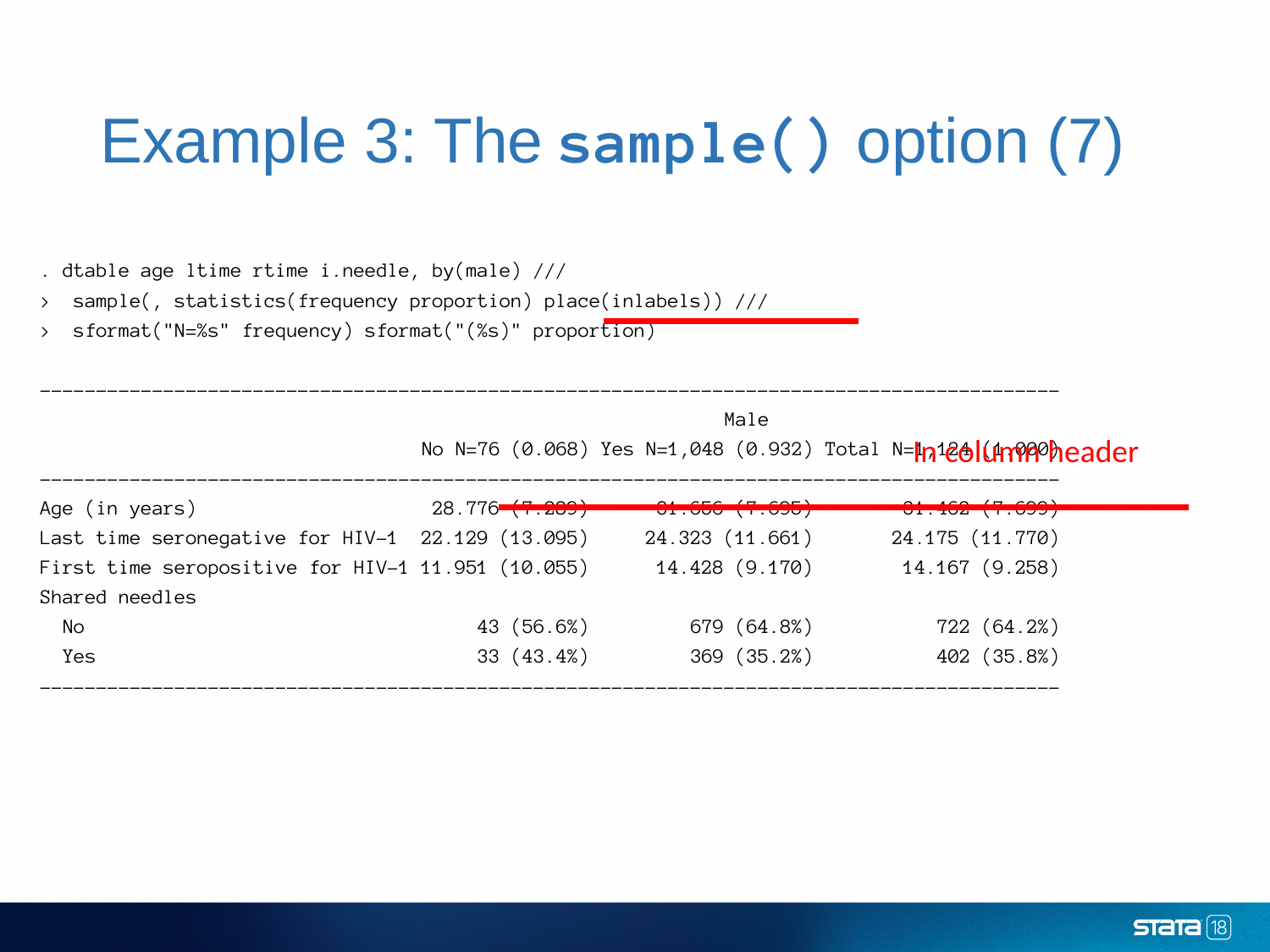

# Example 3: The sample() option (7)
. dtable age ltime rtime i.needle, by(male) ///
>  sample(, statistics(frequency proportion) place(inlabels)) ///
>  sformat("N=%s" frequency) sformat("(%s)" proportion)

-------------------------------------------------------------------------------------------
                                                             Male
                                  No N=76 (0.068) Yes N=1,048 (0.932) Total N=1,124 (1.000)
-------------------------------------------------------------------------------------------
Age (in years)                     28.776 (7.289)      31.656 (7.695)        31.462 (7.699)
Last time seronegative for HIV-1  22.129 (13.095)     24.323 (11.661)       24.175 (11.770)
First time seropositive for HIV-1 11.951 (10.055)      14.428 (9.170)        14.167 (9.258)
Shared needles
  No                                   43 (56.6%)         679 (64.8%)           722 (64.2%)
  Yes                                  33 (43.4%)         369 (35.2%)           402 (35.8%)
-------------------------------------------------------------------------------------------
In column header